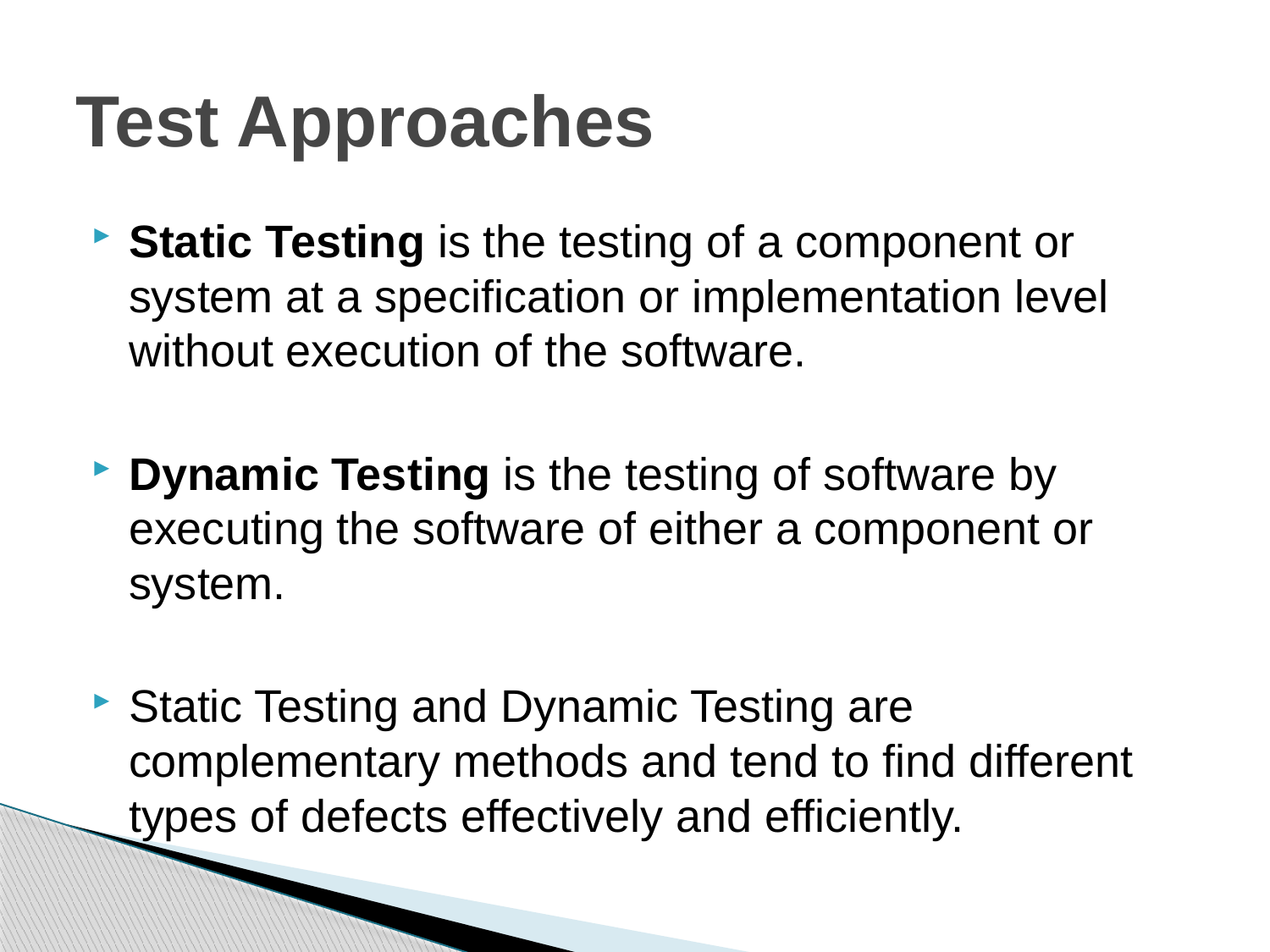

# Test Approaches
Static Testing is the testing of a component or system at a specification or implementation level without execution of the software.

Dynamic Testing is the testing of software by executing the software of either a component or system.

Static Testing and Dynamic Testing are complementary methods and tend to find different types of defects effectively and efficiently.